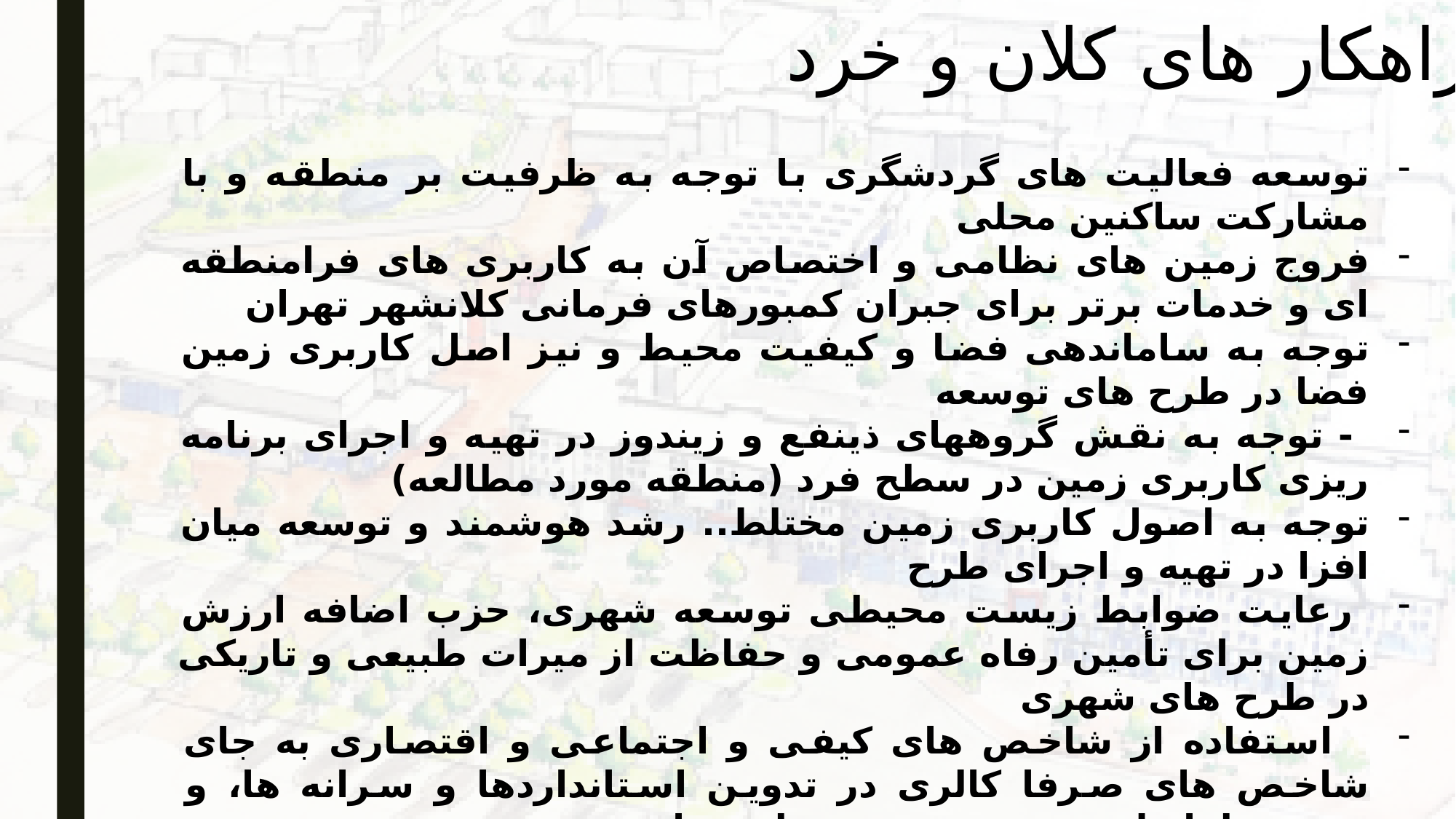

راهکار های کلان و خرد
توسعه فعالیت های گردشگری با توجه به ظرفیت بر منطقه و با مشارکت ساکنین محلی
فروج زمین های نظامی و اختصاص آن به کاربری های فرامنطقه ای و خدمات برتر برای جبران کمبورهای فرمانی کلانشهر تهران
توجه به ساماندهی فضا و کیفیت محیط و نیز اصل کاربری زمین فضا در طرح های توسعه
 - توجه به نقش گروههای ذینفع و زیندوز در تهیه و اجرای برنامه ریزی کاربری زمین در سطح فرد (منطقه مورد مطالعه)
توجه به اصول کاربری زمین مختلط.. رشد هوشمند و توسعه میان افزا در تهیه و اجرای طرح
 رعایت ضوابط زیست محیطی توسعه شهری، حزب اضافه ارزش زمین برای تأمین رفاه عمومی و حفاظت از میرات طبیعی و تاریکی در طرح های شهری
  استفاده از شاخص های کیفی و اجتماعی و اقتصاری به جای شاخص های صرفا کالری در تدوین استانداردها و سرانه ها، و تدوین طوابط متنوع و متعدد در طرح های
 کنترل شهرک سازی و بلندمرتبه سازی و جلوگیری از بارگزاری جمعیت فراتر از ظرفیت منطقه
 توجه به اصول توسعه اقتصار محلی در برنامه ریزی کاربری زمین برای جلوگیری از خوابگاهی شدن منطقه و شکل گیری شهرک های اقماری